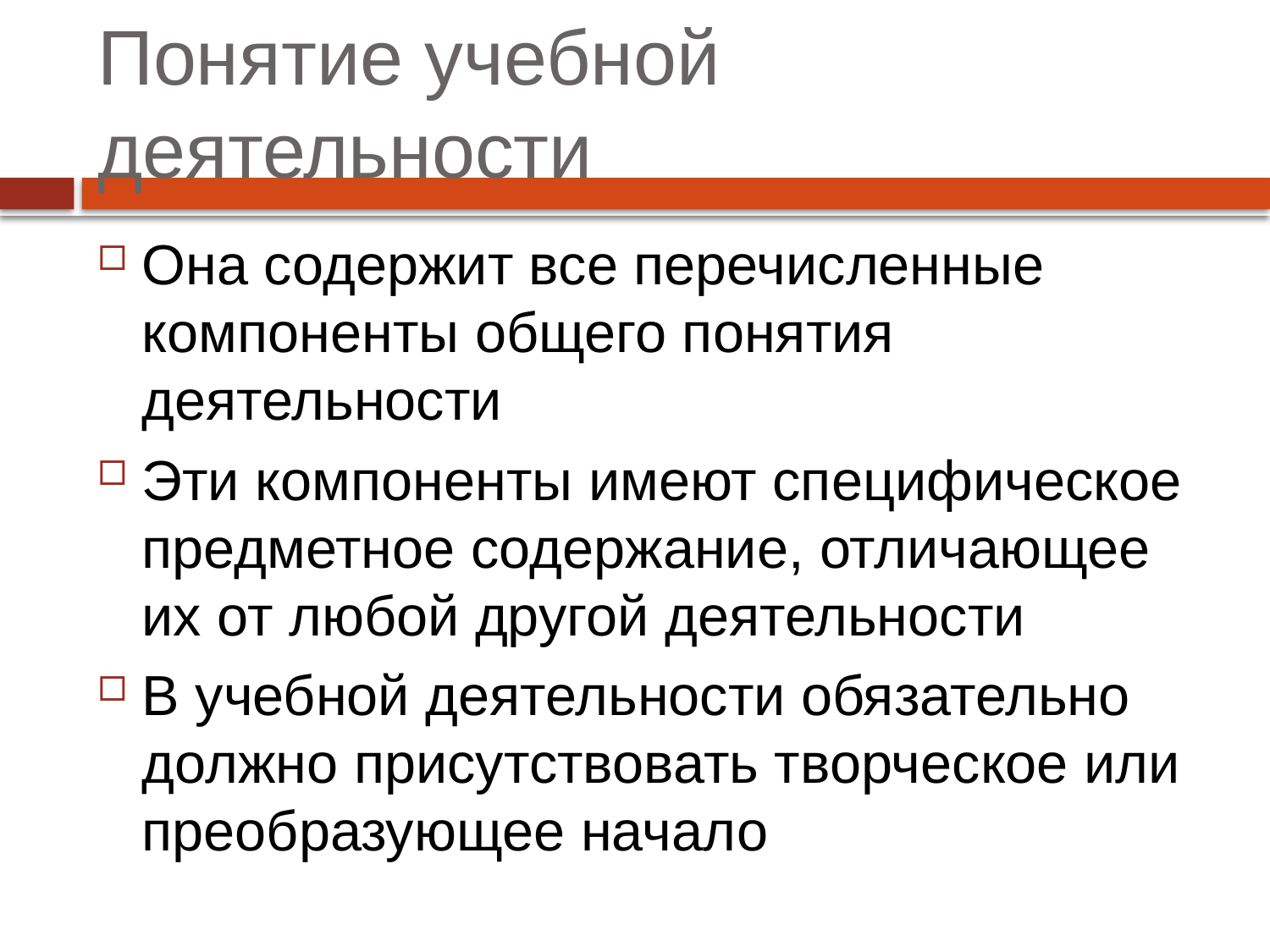

# Понятие учебной деятельности
Она содержит все перечисленные компоненты общего понятия деятельности
Эти компоненты имеют специфическое предметное содержание, отличающее их от любой другой деятельности
В учебной деятельности обязательно должно присутствовать творческое или преобразующее начало